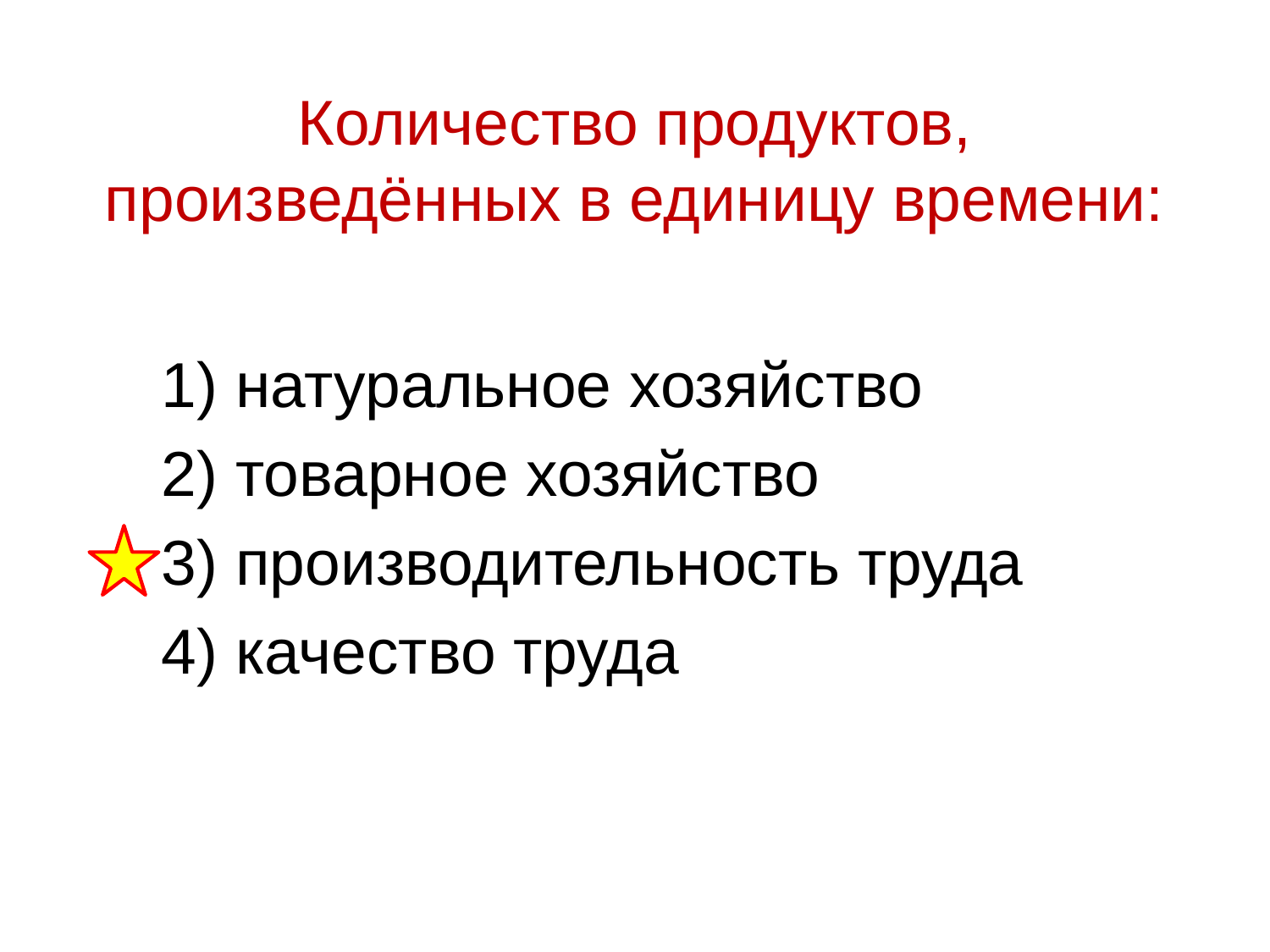

# Количество продуктов, произведённых в единицу времени:
1) натуральное хозяйство
2) товарное хозяйство
3) производительность труда
4) качество труда